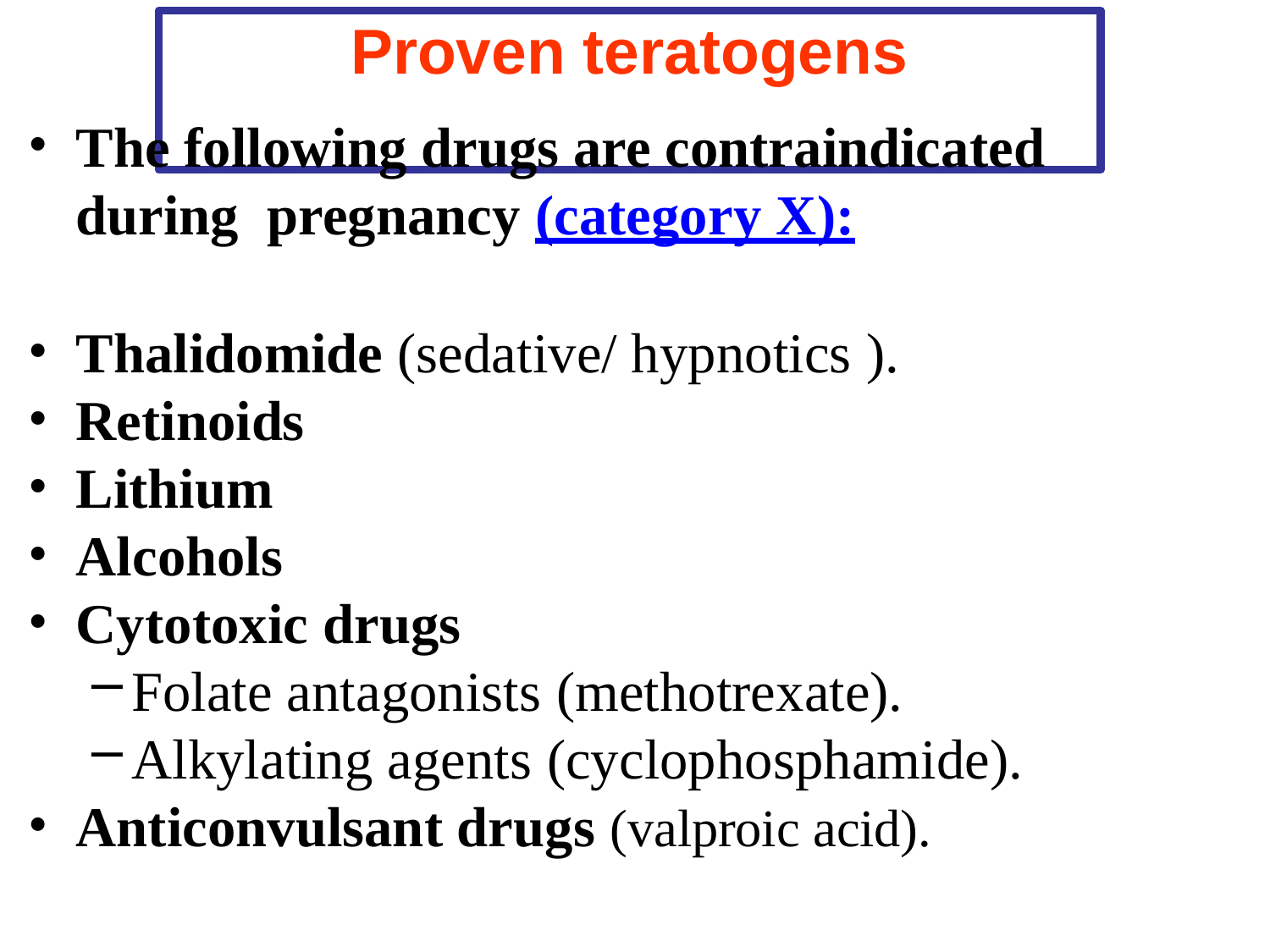

# Proven teratogens
The following drugs are contraindicated during  pregnancy (category X):

Thalidomide (sedative/ hypnotics ).
Retinoids
Lithium
Alcohols
Cytotoxic drugs
Folate antagonists (methotrexate).
Alkylating agents (cyclophosphamide).
Anticonvulsant drugs (valproic acid).